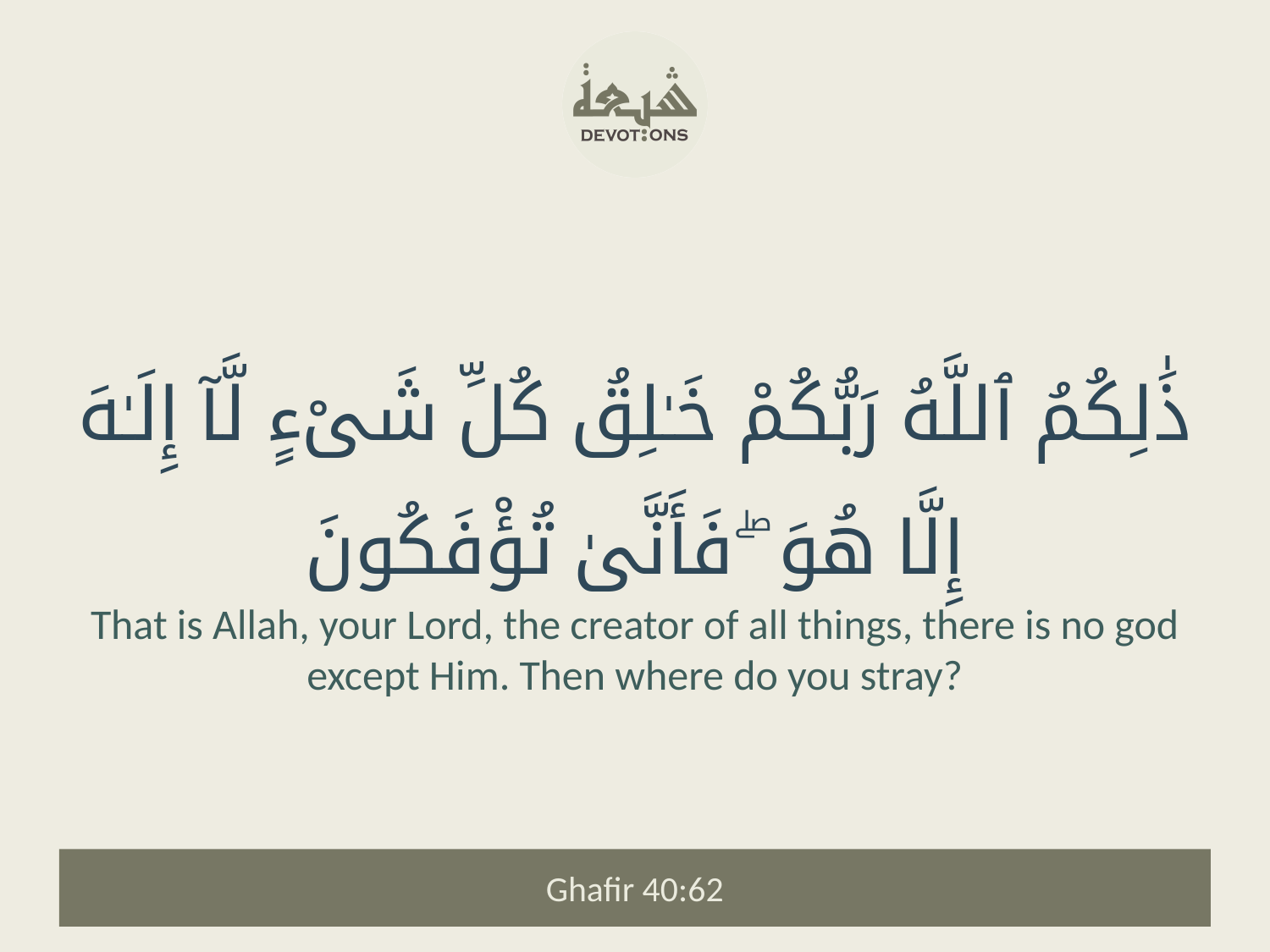

ذَٰلِكُمُ ٱللَّهُ رَبُّكُمْ خَـٰلِقُ كُلِّ شَىْءٍ لَّآ إِلَـٰهَ إِلَّا هُوَ ۖ فَأَنَّىٰ تُؤْفَكُونَ
That is Allah, your Lord, the creator of all things, there is no god except Him. Then where do you stray?
Ghafir 40:62